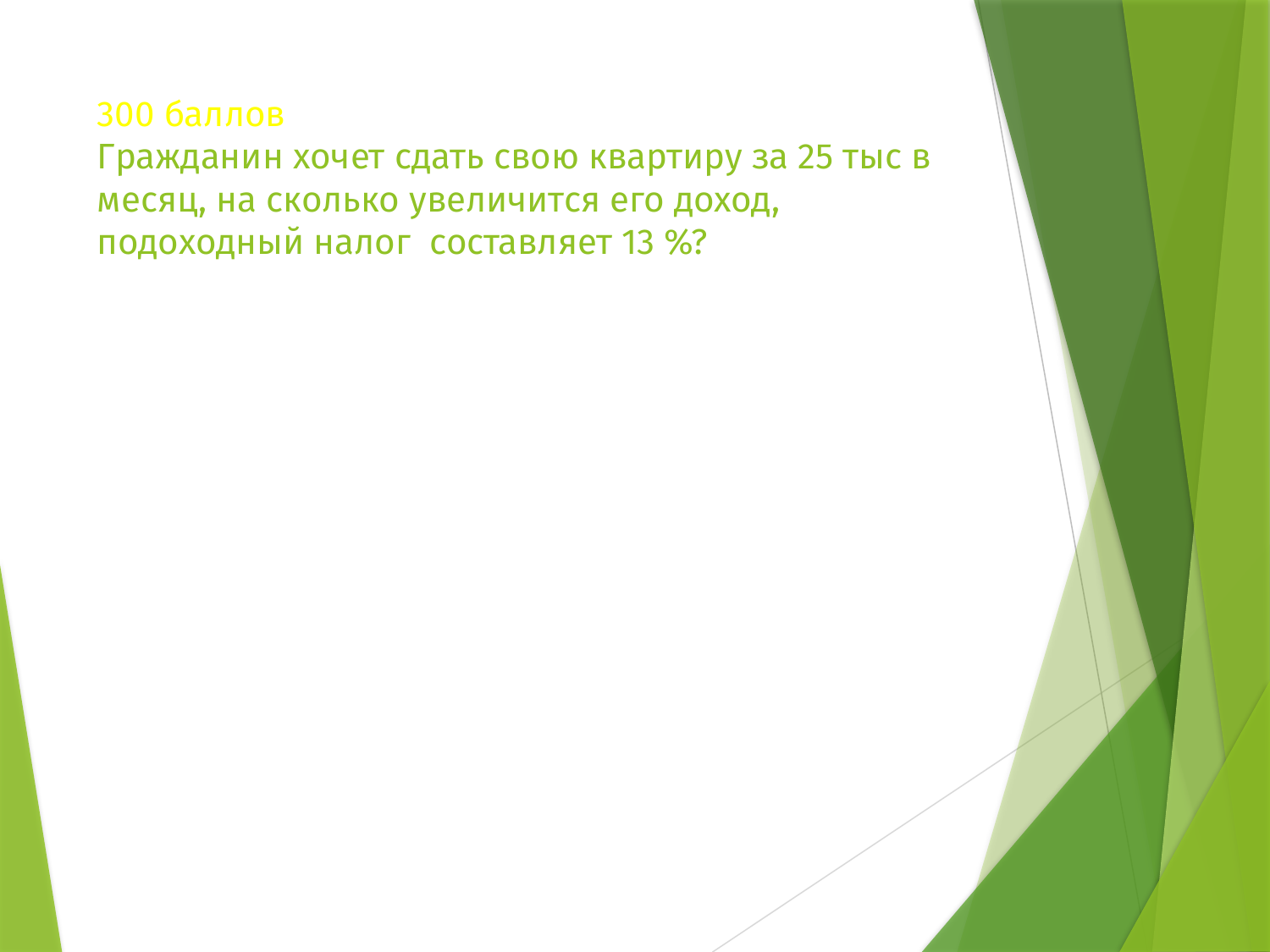

# 300 баллов Гражданин хочет сдать свою квартиру за 25 тыс в месяц, на сколько увеличится его доход, подоходный налог  составляет 13 %?